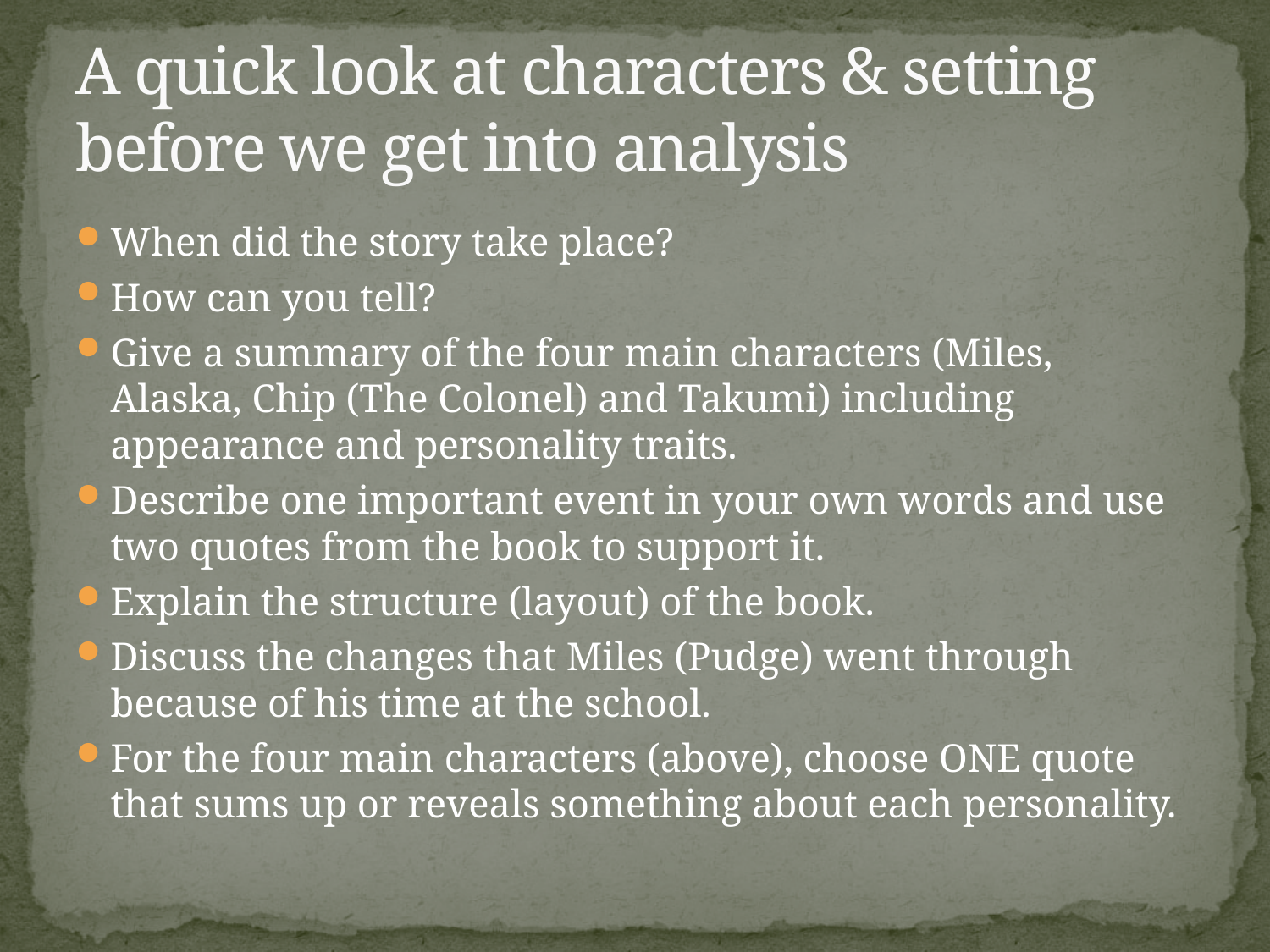

# A quick look at characters & setting before we get into analysis
When did the story take place?
How can you tell?
Give a summary of the four main characters (Miles, Alaska, Chip (The Colonel) and Takumi) including appearance and personality traits.
Describe one important event in your own words and use two quotes from the book to support it.
Explain the structure (layout) of the book.
Discuss the changes that Miles (Pudge) went through because of his time at the school.
For the four main characters (above), choose ONE quote that sums up or reveals something about each personality.